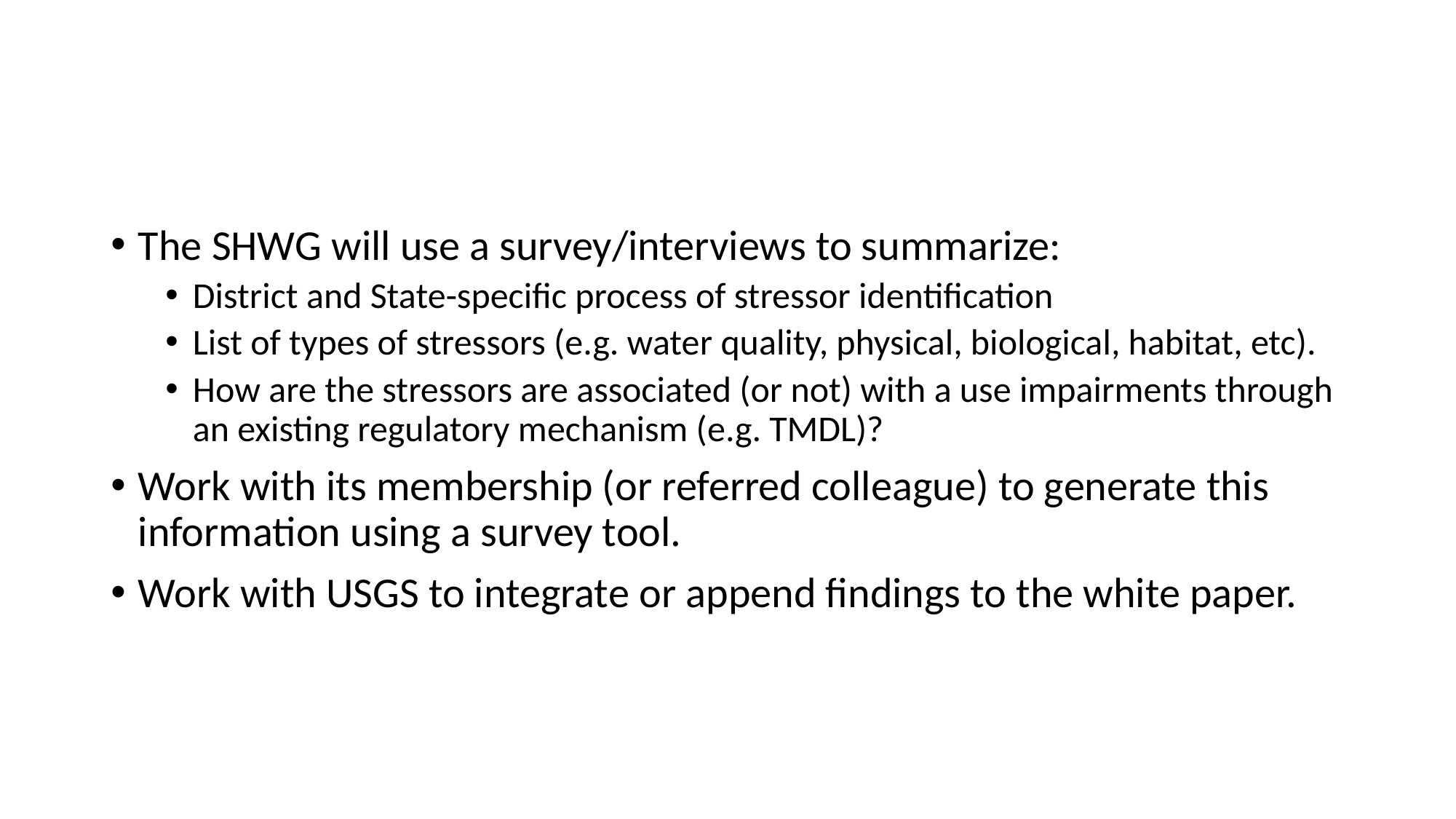

#
The SHWG will use a survey/interviews to summarize:
District and State-specific process of stressor identification
List of types of stressors (e.g. water quality, physical, biological, habitat, etc).
How are the stressors are associated (or not) with a use impairments through an existing regulatory mechanism (e.g. TMDL)?
Work with its membership (or referred colleague) to generate this information using a survey tool.
Work with USGS to integrate or append findings to the white paper.